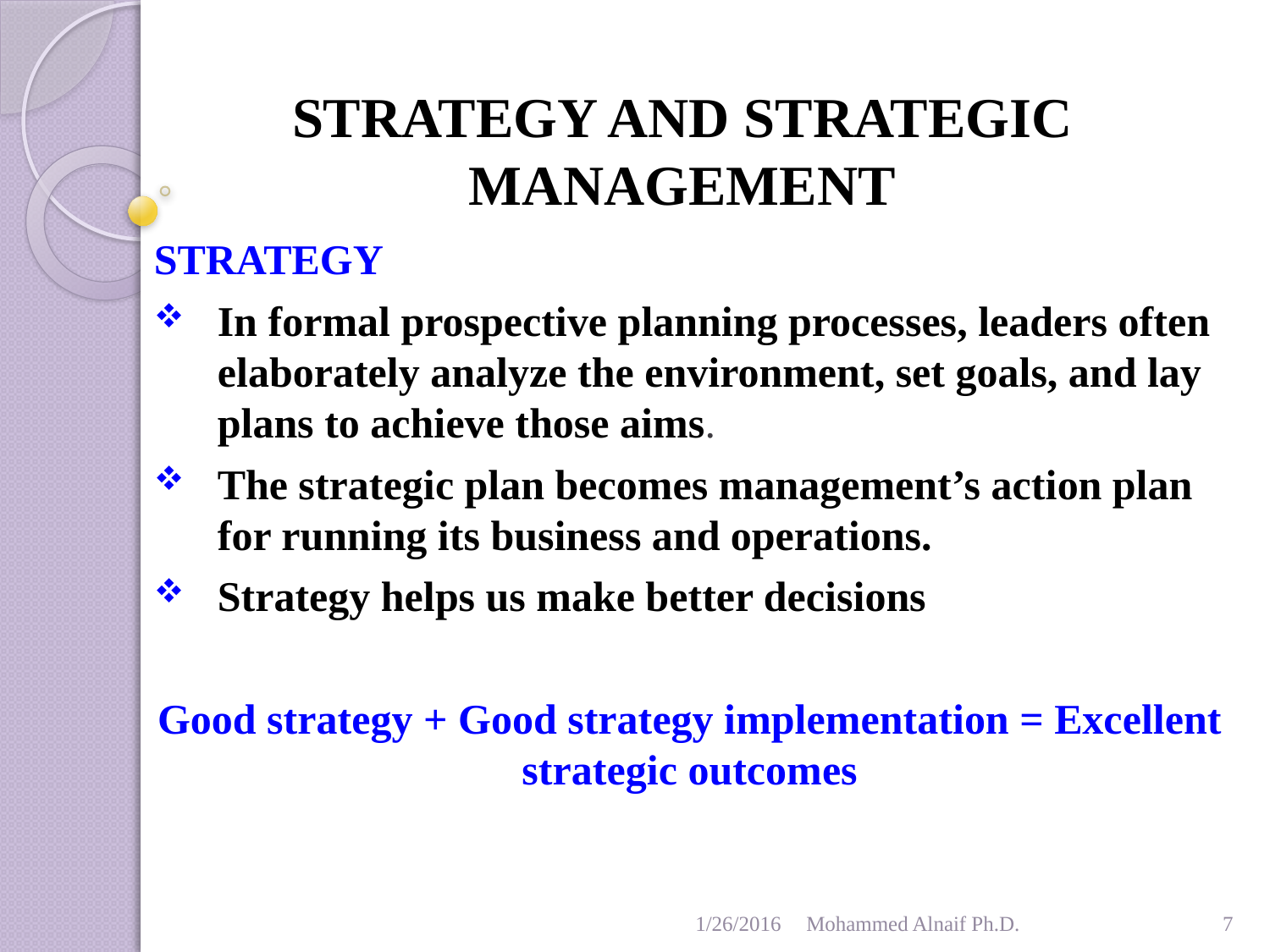

# STRATEGY AND STRATEGIC MANAGEMENT
STRATEGY
In formal prospective planning processes, leaders often elaborately analyze the environment, set goals, and lay plans to achieve those aims.
The strategic plan becomes management’s action plan for running its business and operations.
Strategy helps us make better decisions

Good strategy + Good strategy implementation = Excellent strategic outcomes
1/26/2016
Mohammed Alnaif Ph.D.
7